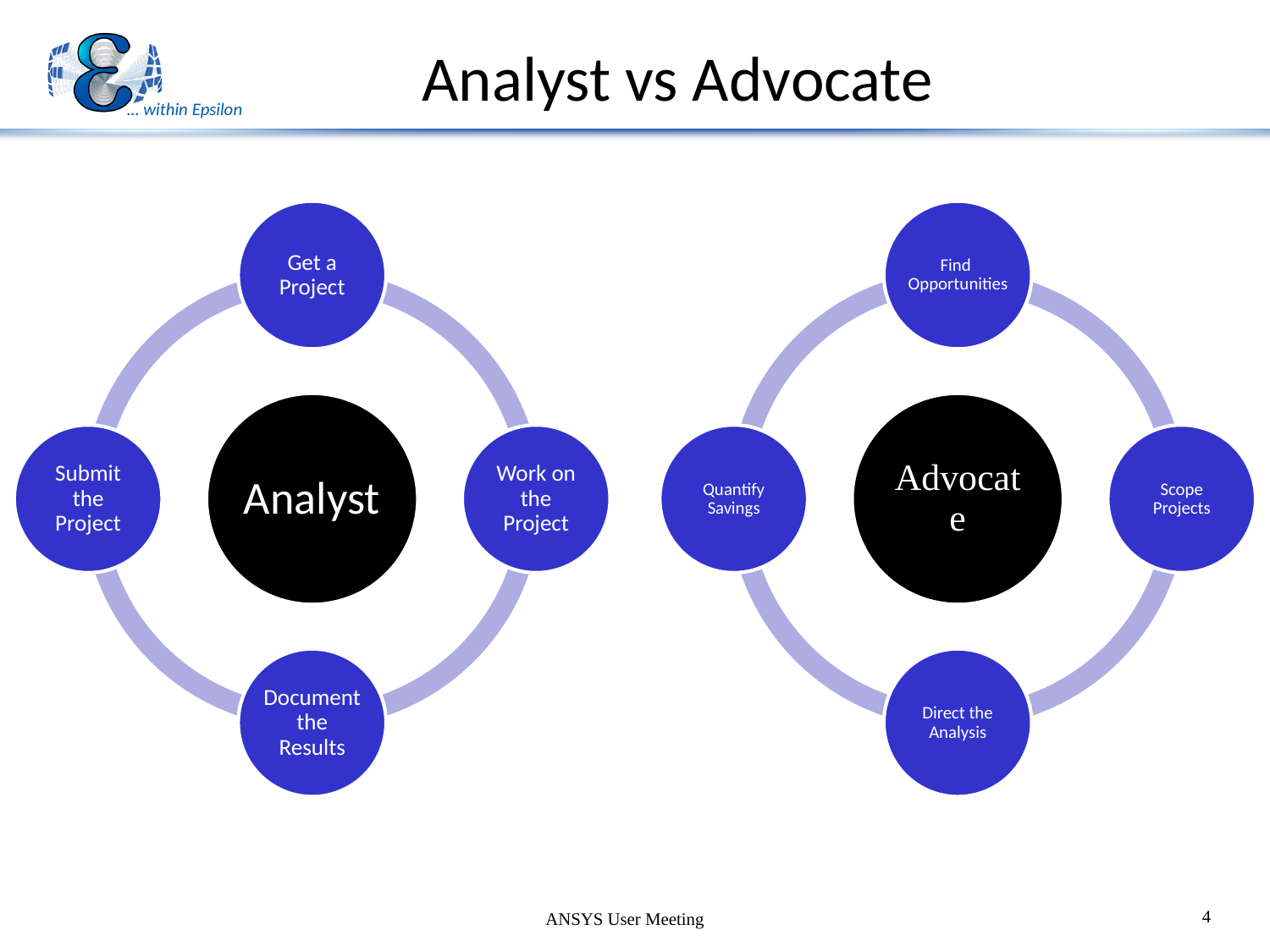

# Analyst vs Advocate
Analyst
Get a Project
Work on the Project
Document the Results
Submit the Project
Advocate
Find  Opportunities
Scope Projects
Direct the Analysis
Quantify Savings